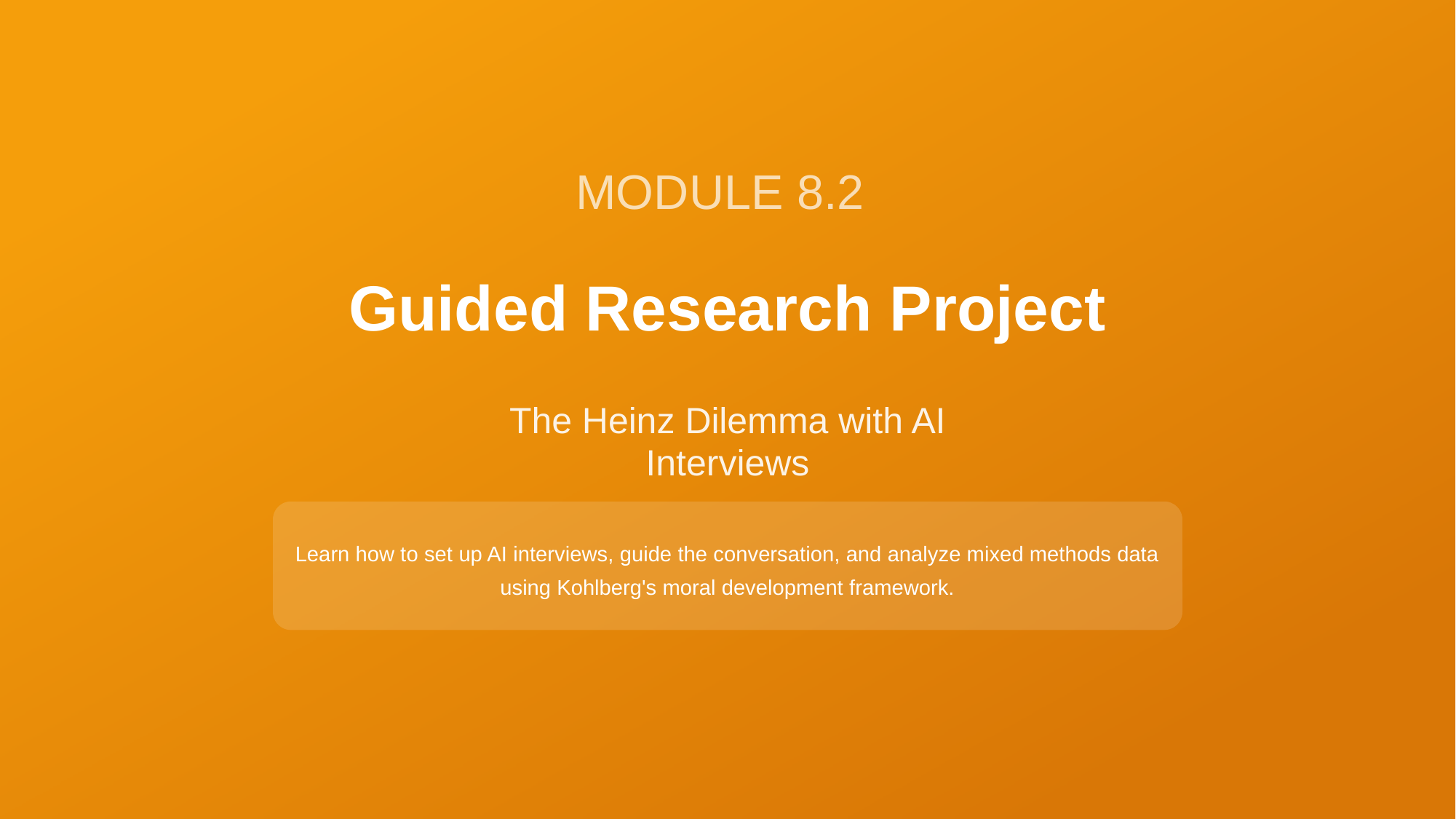

MODULE 8.2
Guided Research Project
The Heinz Dilemma with AI Interviews

Learn how to set up AI interviews, guide the conversation, and analyze mixed methods data using Kohlberg's moral development framework.